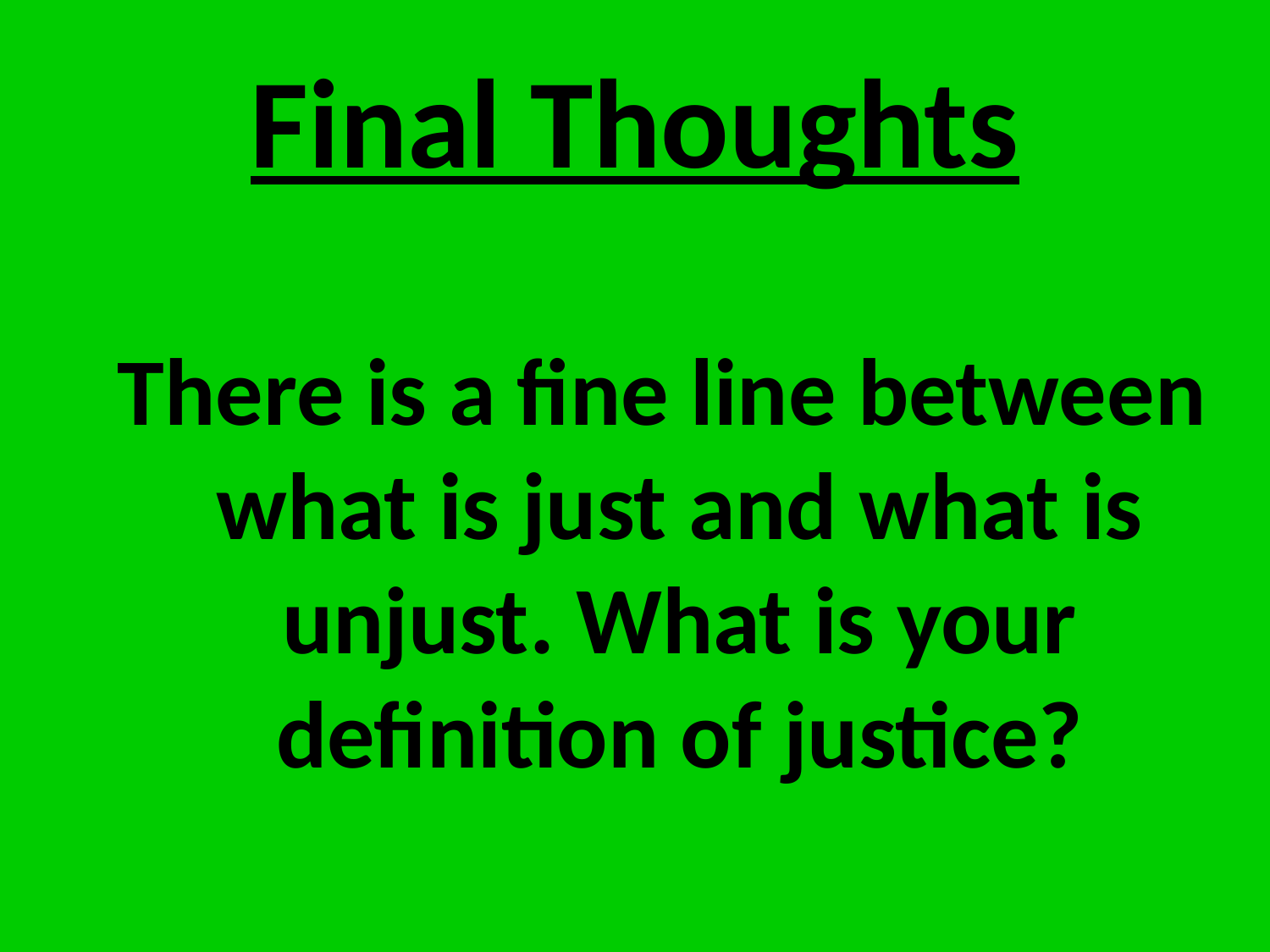

# Final Thoughts
 There is a fine line between what is just and what is unjust. What is your definition of justice?